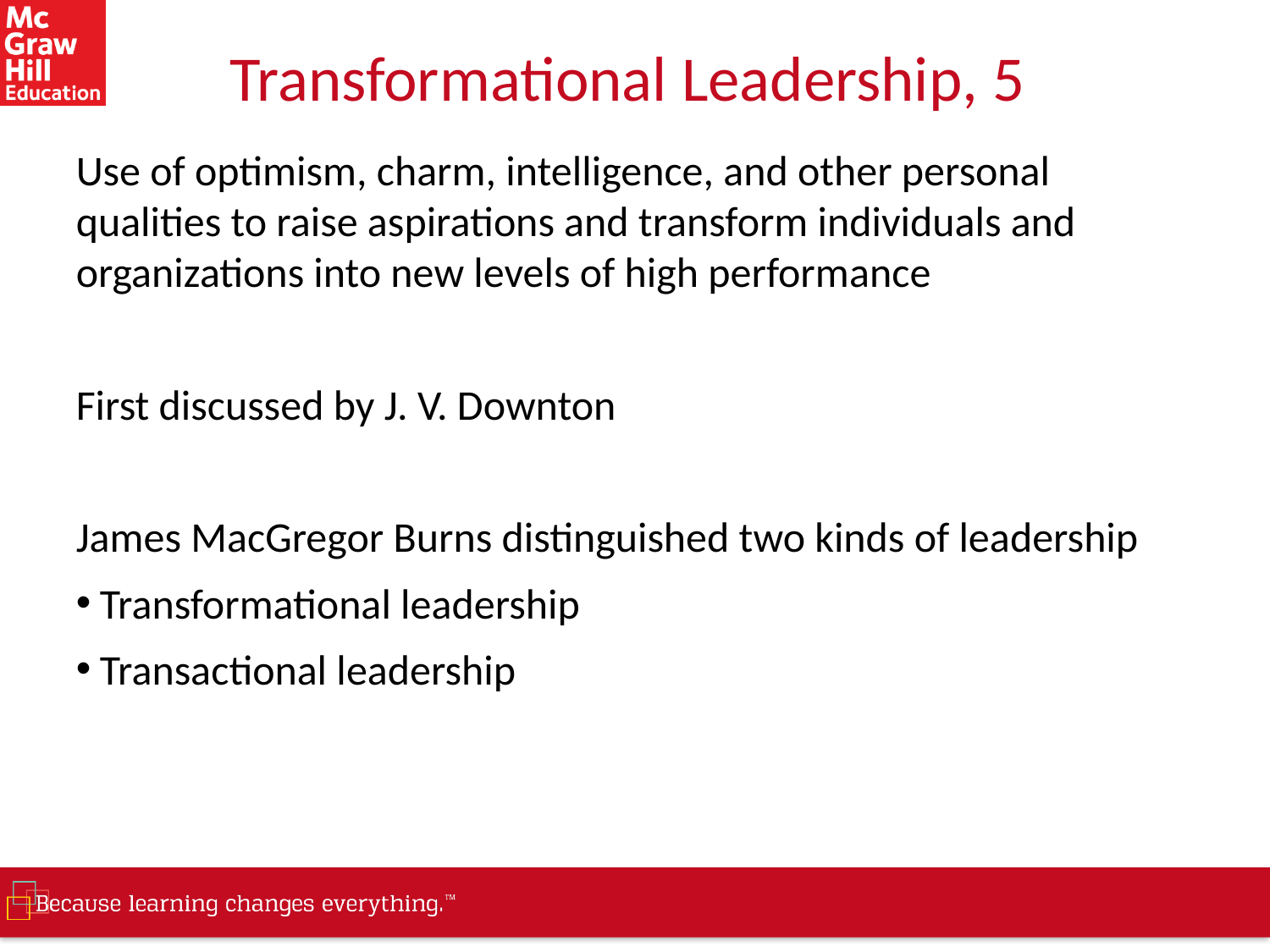

# Transformational Leadership, 5
Use of optimism, charm, intelligence, and other personal qualities to raise aspirations and transform individuals and organizations into new levels of high performance

First discussed by J. V. Downton

James MacGregor Burns distinguished two kinds of leadership
Transformational leadership
Transactional leadership